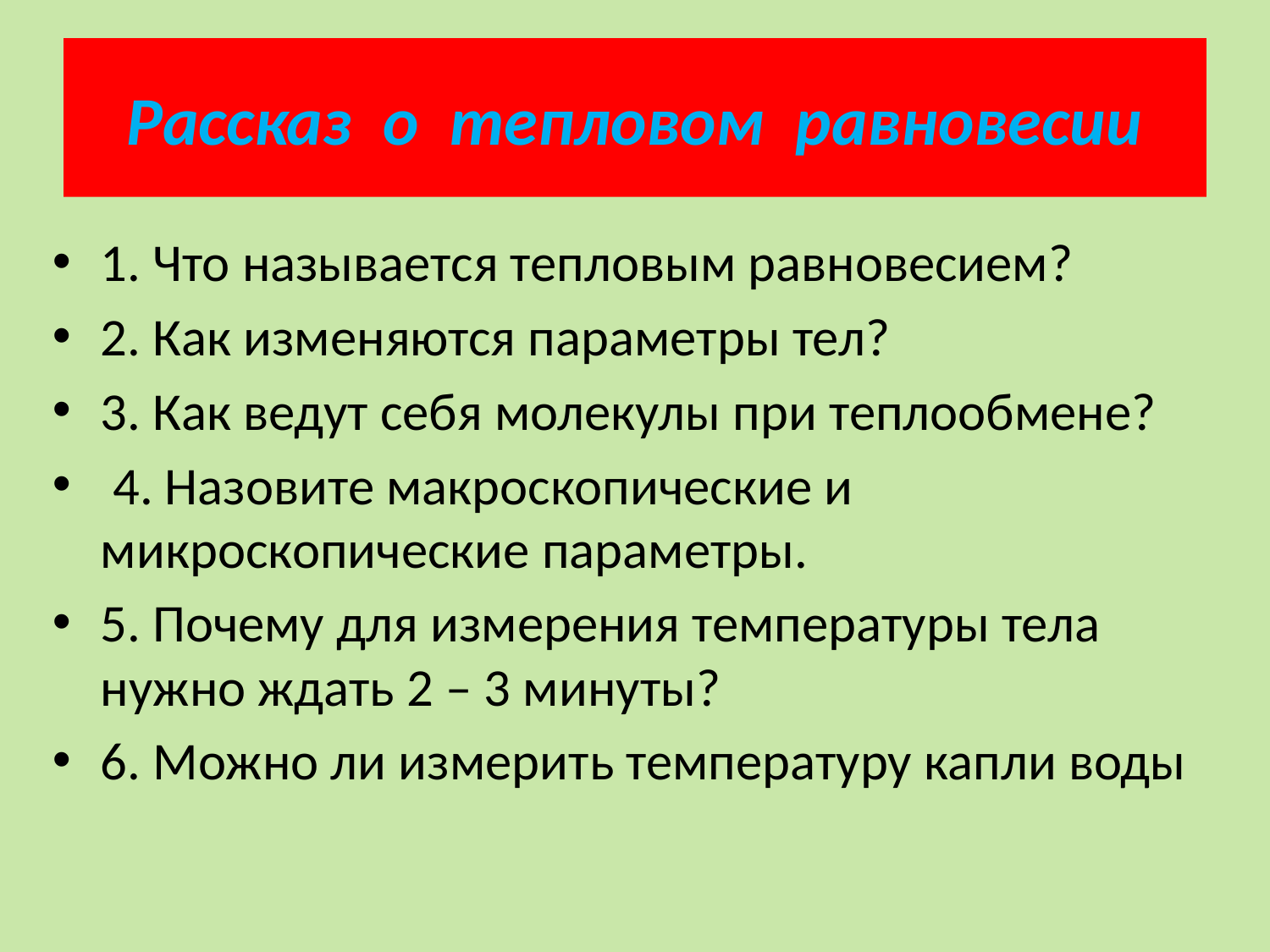

# Рассказ  о  тепловом  равновесии
1. Что называется тепловым равновесием?
2. Как изменяются параметры тел?
3. Как ведут себя молекулы при теплообмене?
 4. Назовите макроскопические и микроскопические параметры.
5. Почему для измерения температуры тела нужно ждать 2 – 3 минуты?
6. Можно ли измерить температуру капли воды